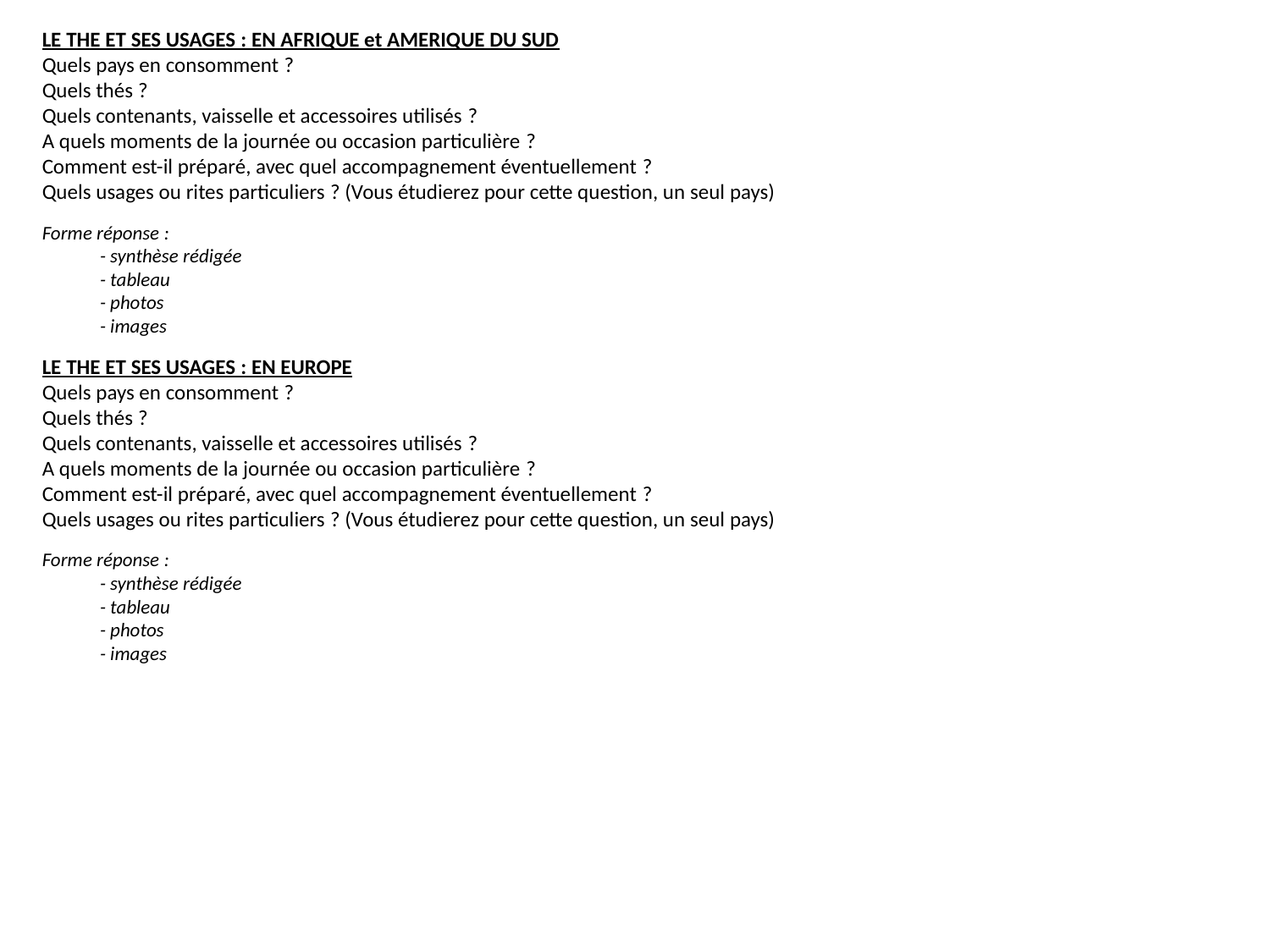

LE THE ET SES USAGES : EN AFRIQUE et AMERIQUE DU SUD
Quels pays en consomment ?
Quels thés ?
Quels contenants, vaisselle et accessoires utilisés ?
A quels moments de la journée ou occasion particulière ?
Comment est-il préparé, avec quel accompagnement éventuellement ?
Quels usages ou rites particuliers ? (Vous étudierez pour cette question, un seul pays)

Forme réponse :
             - synthèse rédigée
             - tableau
             - photos
             - images

LE THE ET SES USAGES : EN EUROPE
Quels pays en consomment ?
Quels thés ?
Quels contenants, vaisselle et accessoires utilisés ?
A quels moments de la journée ou occasion particulière ?
Comment est-il préparé, avec quel accompagnement éventuellement ?
Quels usages ou rites particuliers ? (Vous étudierez pour cette question, un seul pays)

Forme réponse :
             - synthèse rédigée
             - tableau
             - photos
             - images